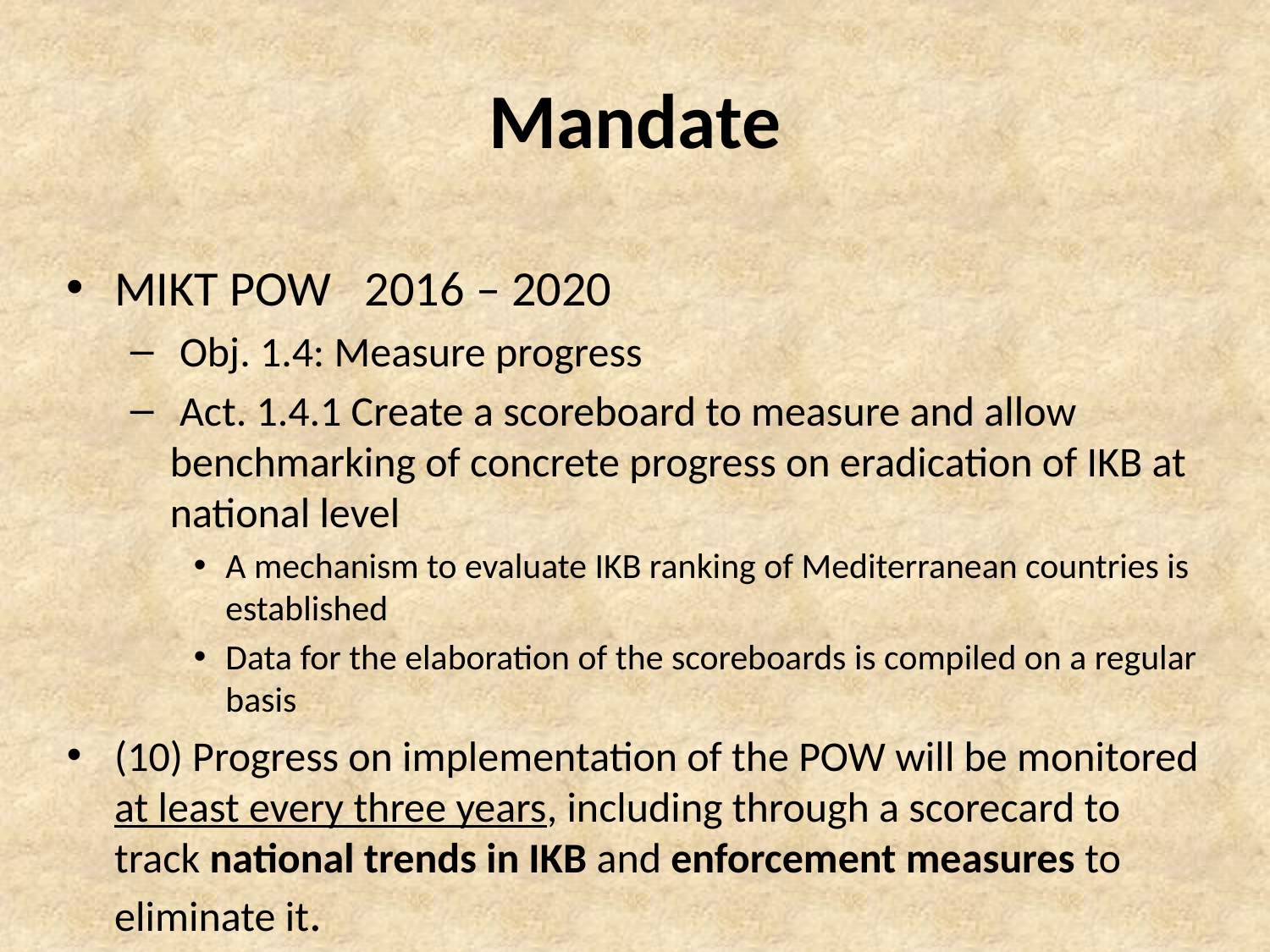

# Mandate
MIKT POW   2016 – 2020
 Obj. 1.4: Measure progress
 Act. 1.4.1 Create a scoreboard to measure and allow benchmarking of concrete progress on eradication of IKB at national level
A mechanism to evaluate IKB ranking of Mediterranean countries is established
Data for the elaboration of the scoreboards is compiled on a regular basis
(10) Progress on implementation of the POW will be monitored at least every three years, including through a scorecard to track national trends in IKB and enforcement measures to eliminate it.